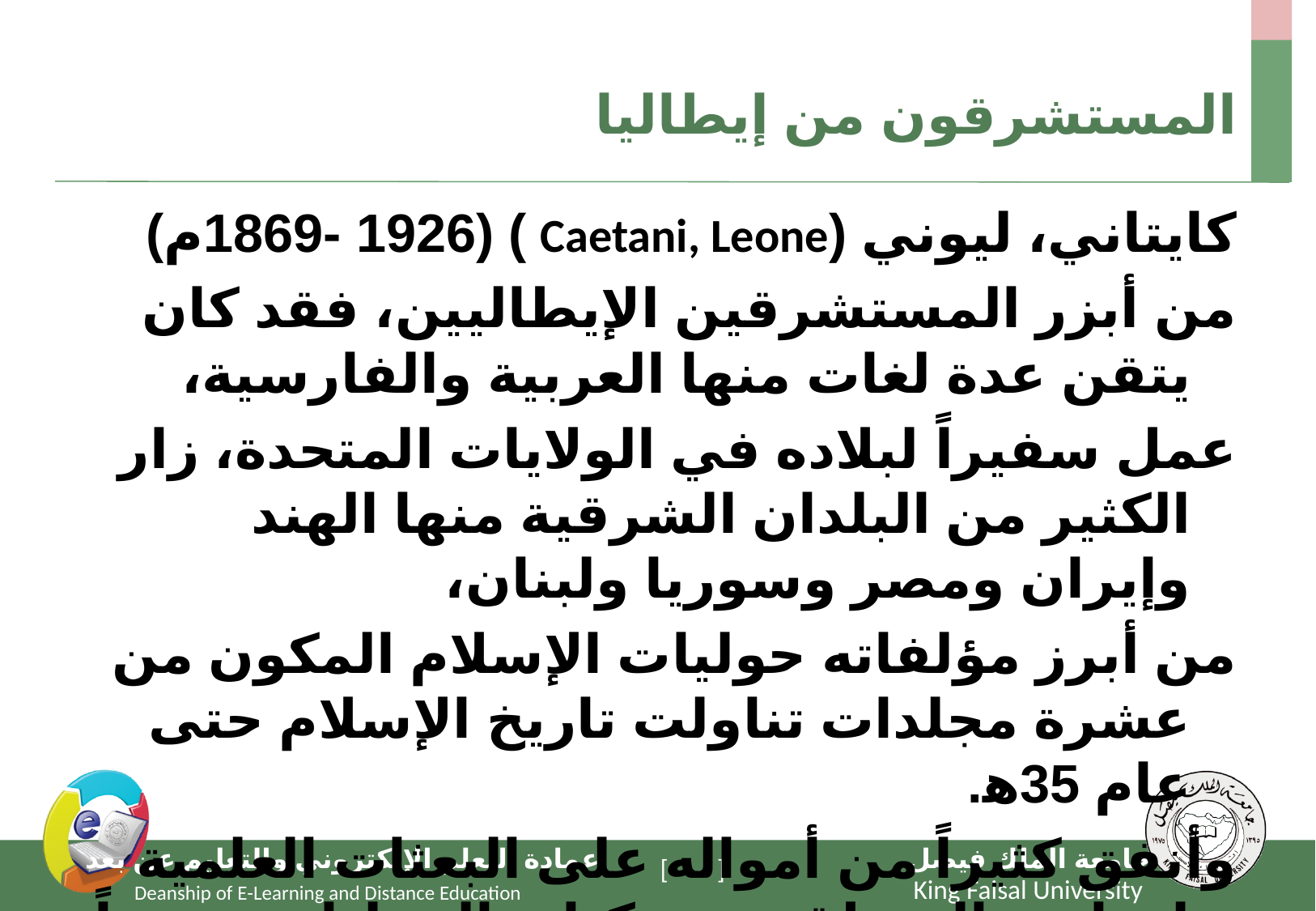

# المستشرقون من إيطاليا
كايتاني، ليوني (Caetani, Leone ) (1869- 1926م)
من أبزر المستشرقين الإيطاليين، فقد كان يتقن عدة لغات منها العربية والفارسية،
عمل سفيراً لبلاده في الولايات المتحدة، زار الكثير من البلدان الشرقية منها الهند وإيران ومصر وسوريا ولبنان،
من أبرز مؤلفاته حوليات الإسلام المكون من عشرة مجلدات تناولت تاريخ الإسلام حتى عام 35ﻫ.
وأنفق كثيراً من أمواله على البعثات العلمية لدراسة المنطقة، يعد كتابه الحوليات مرجعاً مهماً لكثير من المستشرقين.